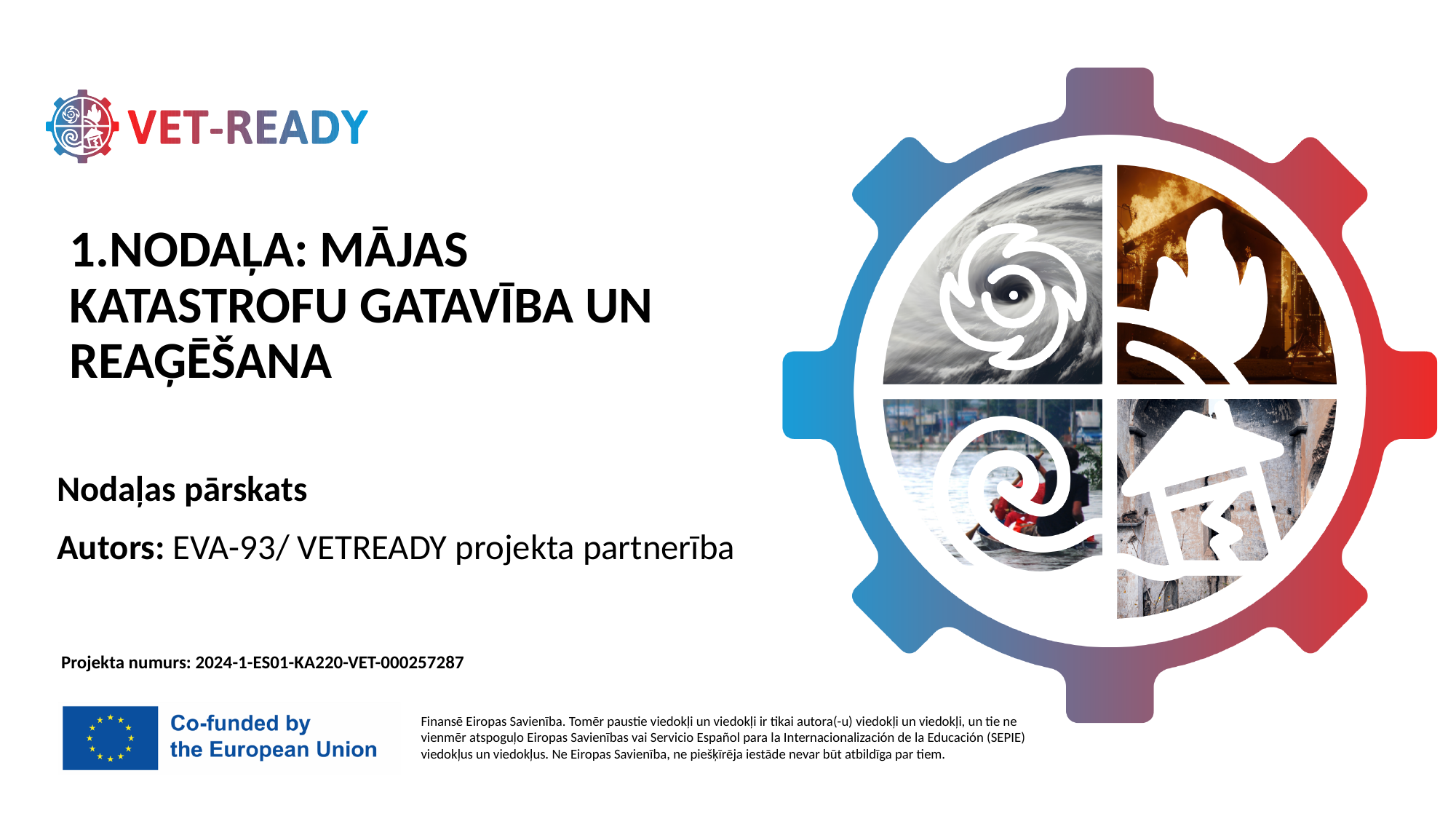

# 1.NODAĻA: MĀJAS KATASTROFU GATAVĪBA UN REAĢĒŠANA
Nodaļas pārskats

Autors: EVA-93/ VETREADY projekta partnerība

 Projekta numurs: 2024-1-ES01-KA220-VET-000257287
Finansē Eiropas Savienība. Tomēr paustie viedokļi un viedokļi ir tikai autora(-u) viedokļi un viedokļi, un tie ne vienmēr atspoguļo Eiropas Savienības vai Servicio Español para la Internacionalización de la Educación (SEPIE) viedokļus un viedokļus. Ne Eiropas Savienība, ne piešķīrēja iestāde nevar būt atbildīga par tiem.